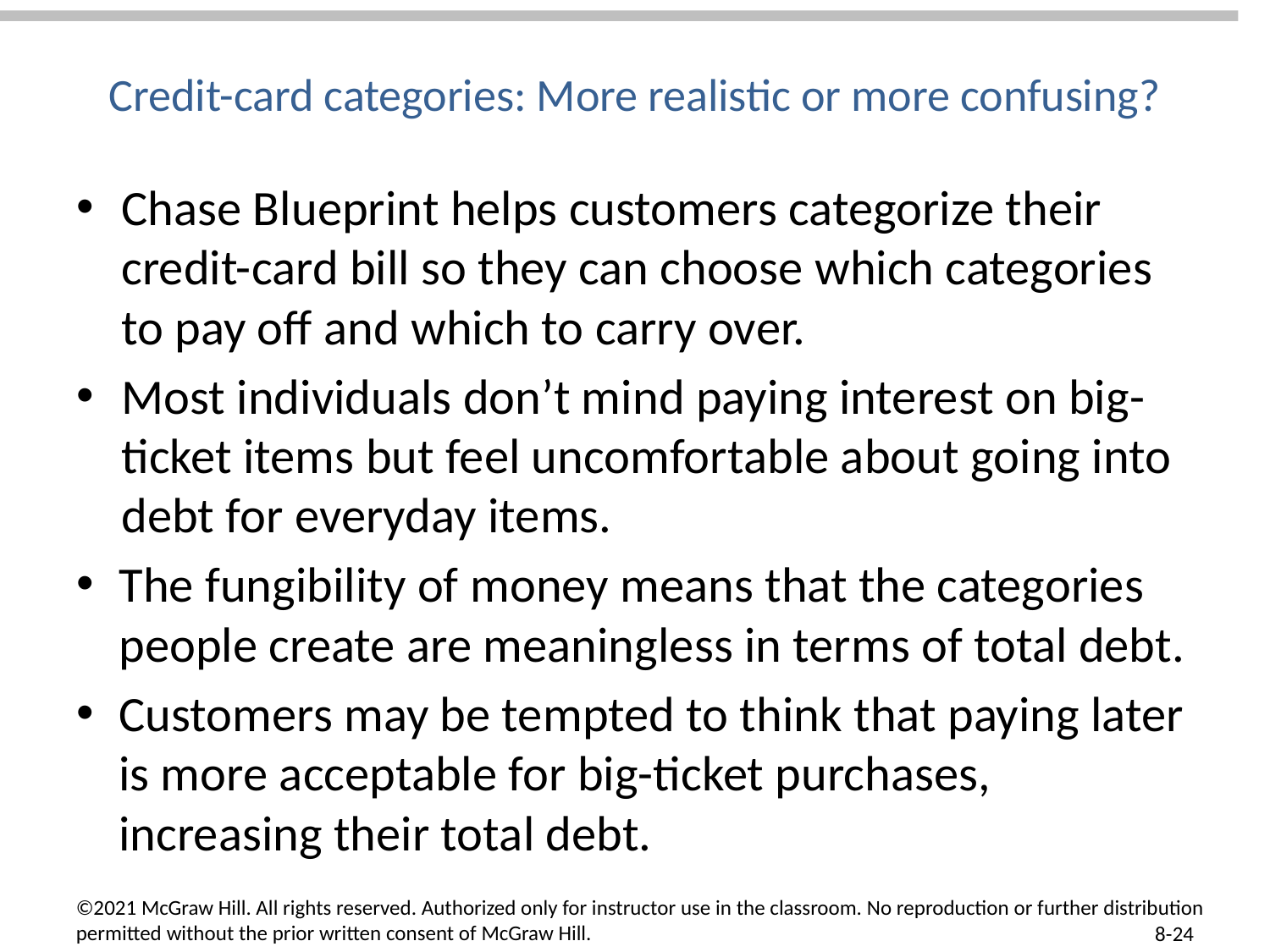

# Credit-card categories: More realistic or more confusing?
Chase Blueprint helps customers categorize their credit-card bill so they can choose which categories to pay off and which to carry over.
Most individuals don’t mind paying interest on big-ticket items but feel uncomfortable about going into debt for everyday items.
The fungibility of money means that the categories people create are meaningless in terms of total debt.
Customers may be tempted to think that paying later is more acceptable for big-ticket purchases, increasing their total debt.